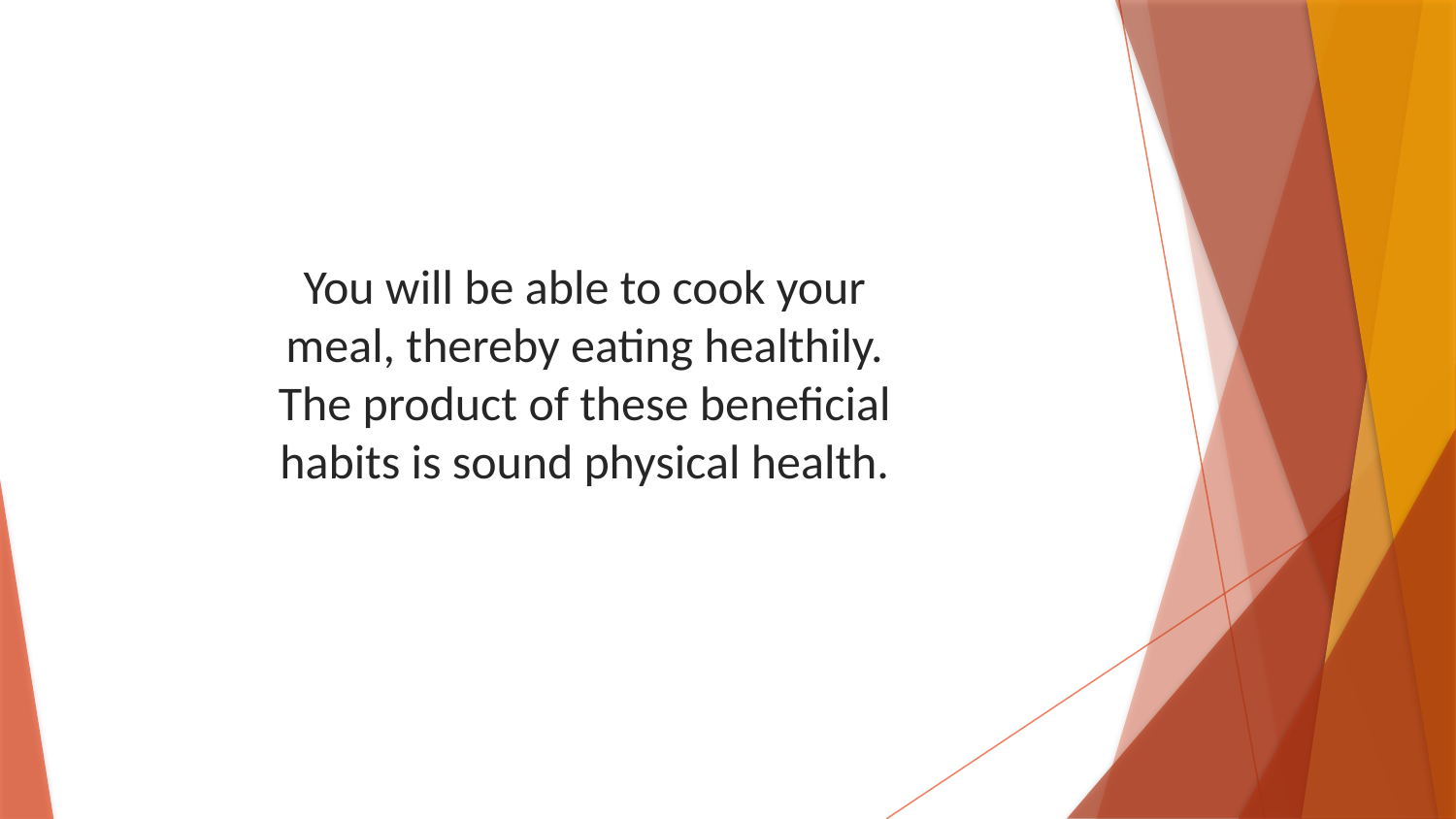

You will be able to cook your meal, thereby eating healthily. The product of these beneficial habits is sound physical health.